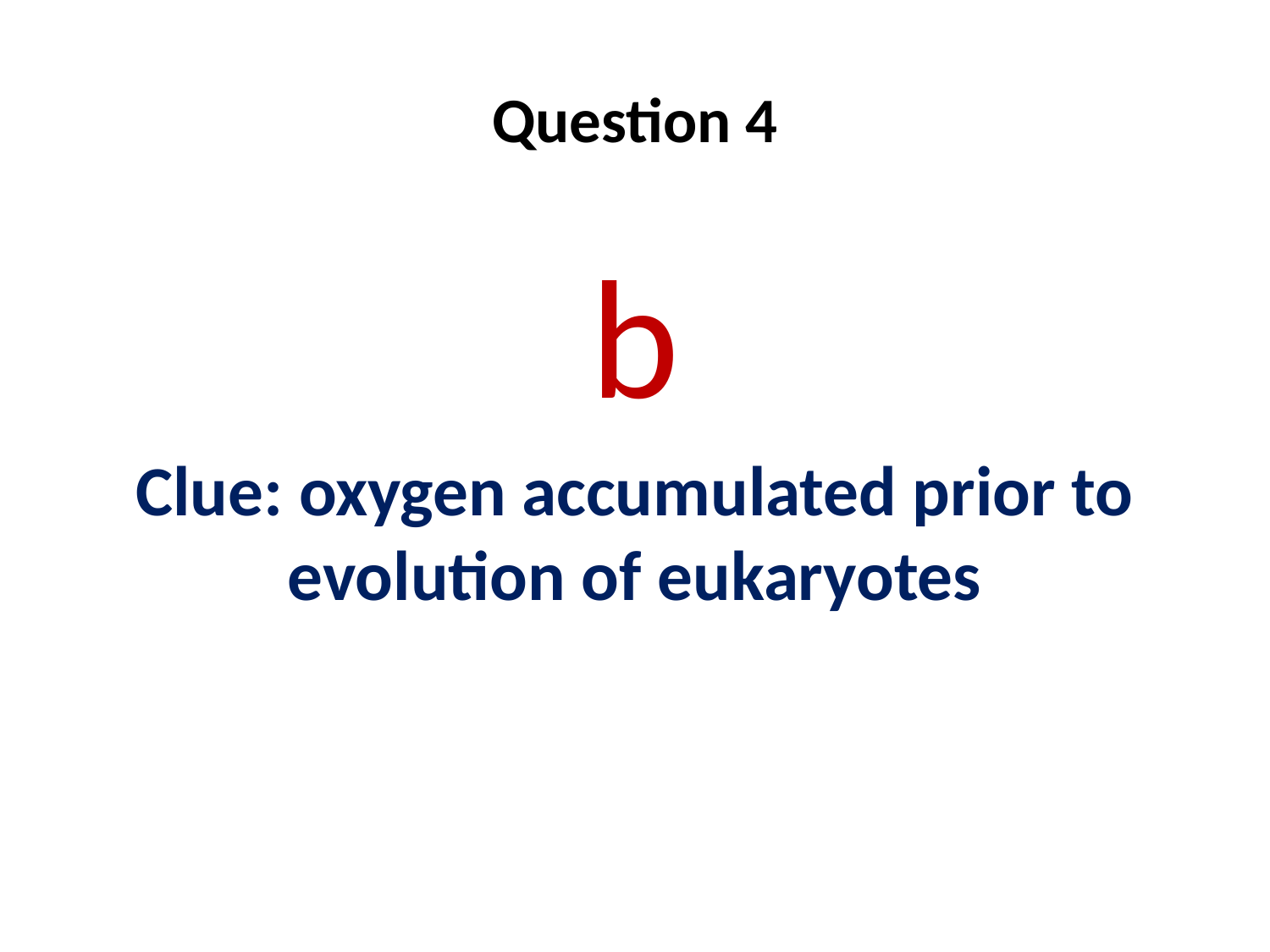

# Question 4
b
Clue: oxygen accumulated prior to evolution of eukaryotes